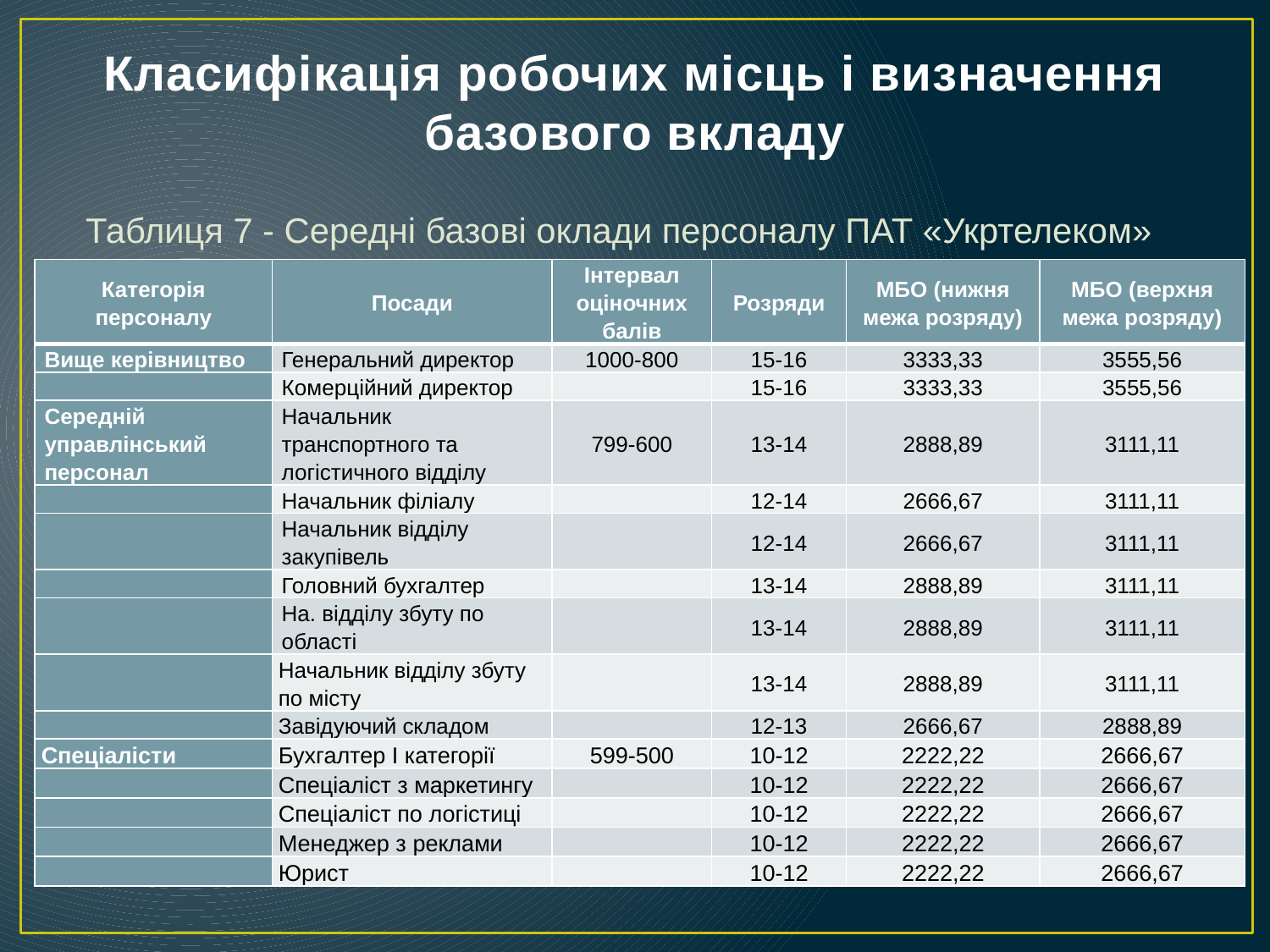

# Класифікація робочих місць і визначення базового вкладу

    Таблиця 7 - Середні базові оклади персоналу ПАТ «Укртелеком»

| Категорія персоналу | Посади | Інтервал оціночних балів | Розряди | МБО (нижня межа розряду) | МБО (верхня межа розряду) |
| --- | --- | --- | --- | --- | --- |
| Вище керівництво | Генеральний директор | 1000-800 | 15-16 | 3333,33 | 3555,56 |
|  | Комерційний директор |  | 15-16 | 3333,33 | 3555,56 |
| Середній управлінський персонал | Начальник транспортного та логістичного відділу | 799-600 | 13-14 | 2888,89 | 3111,11 |
|  | Начальник філіалу |  | 12-14 | 2666,67 | 3111,11 |
|  | Начальник відділу закупівель |  | 12-14 | 2666,67 | 3111,11 |
|  | Головний бухгалтер |  | 13-14 | 2888,89 | 3111,11 |
|  | На. відділу збуту по області |  | 13-14 | 2888,89 | 3111,11 |
|  | Начальник відділу збуту по місту |  | 13-14 | 2888,89 | 3111,11 |
|  | Завідуючий складом |  | 12-13 | 2666,67 | 2888,89 |
| Спеціалісти | Бухгалтер І категорії | 599-500 | 10-12 | 2222,22 | 2666,67 |
|  | Спеціаліст з маркетингу |  | 10-12 | 2222,22 | 2666,67 |
|  | Спеціаліст по логістиці |  | 10-12 | 2222,22 | 2666,67 |
|  | Менеджер з реклами |  | 10-12 | 2222,22 | 2666,67 |
|  | Юрист |  | 10-12 | 2222,22 | 2666,67 |